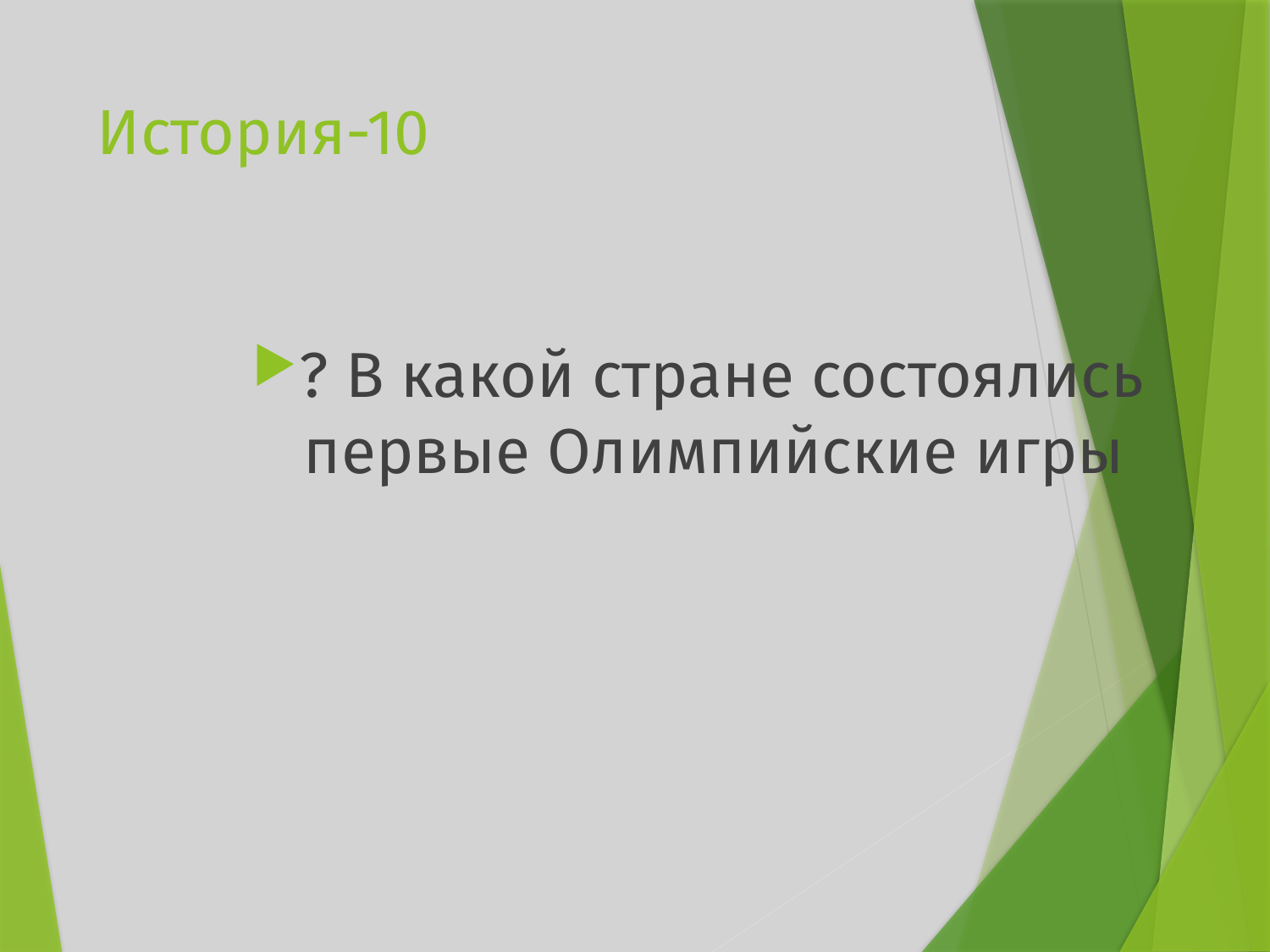

# История-10
? В какой стране состоялись первые Олимпийские игры